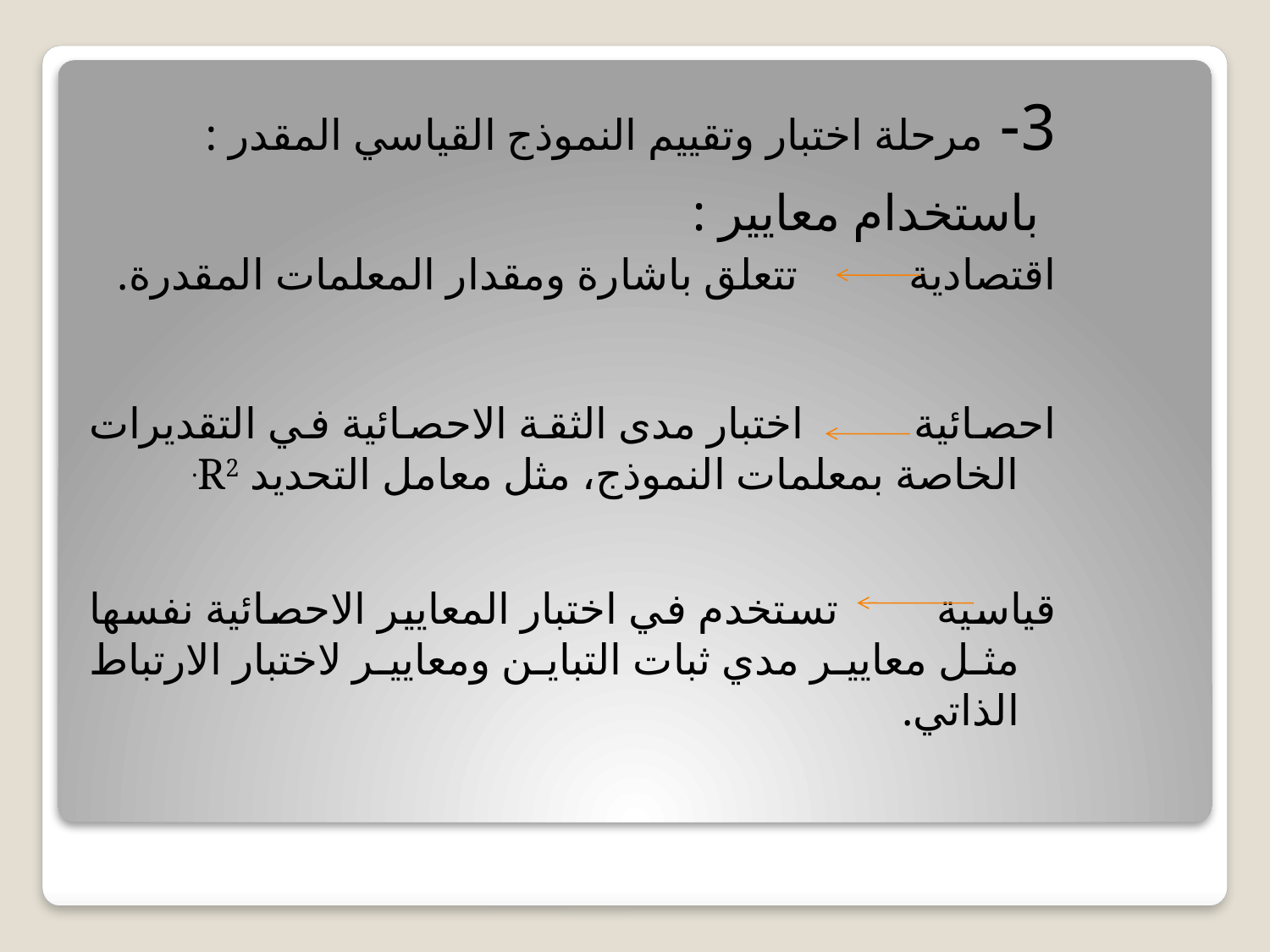

3- مرحلة اختبار وتقييم النموذج القياسي المقدر :
 باستخدام معايير :
اقتصادية          تتعلق باشارة ومقدار المعلمات المقدرة.

احصائية          اختبار مدى الثقة الاحصائية في التقديرات الخاصة بمعلمات النموذج، مثل معامل التحديد R2.

قياسية         تستخدم في اختبار المعايير الاحصائية نفسها مثل معايير مدي ثبات التباين ومعايير لاختبار الارتباط الذاتي.